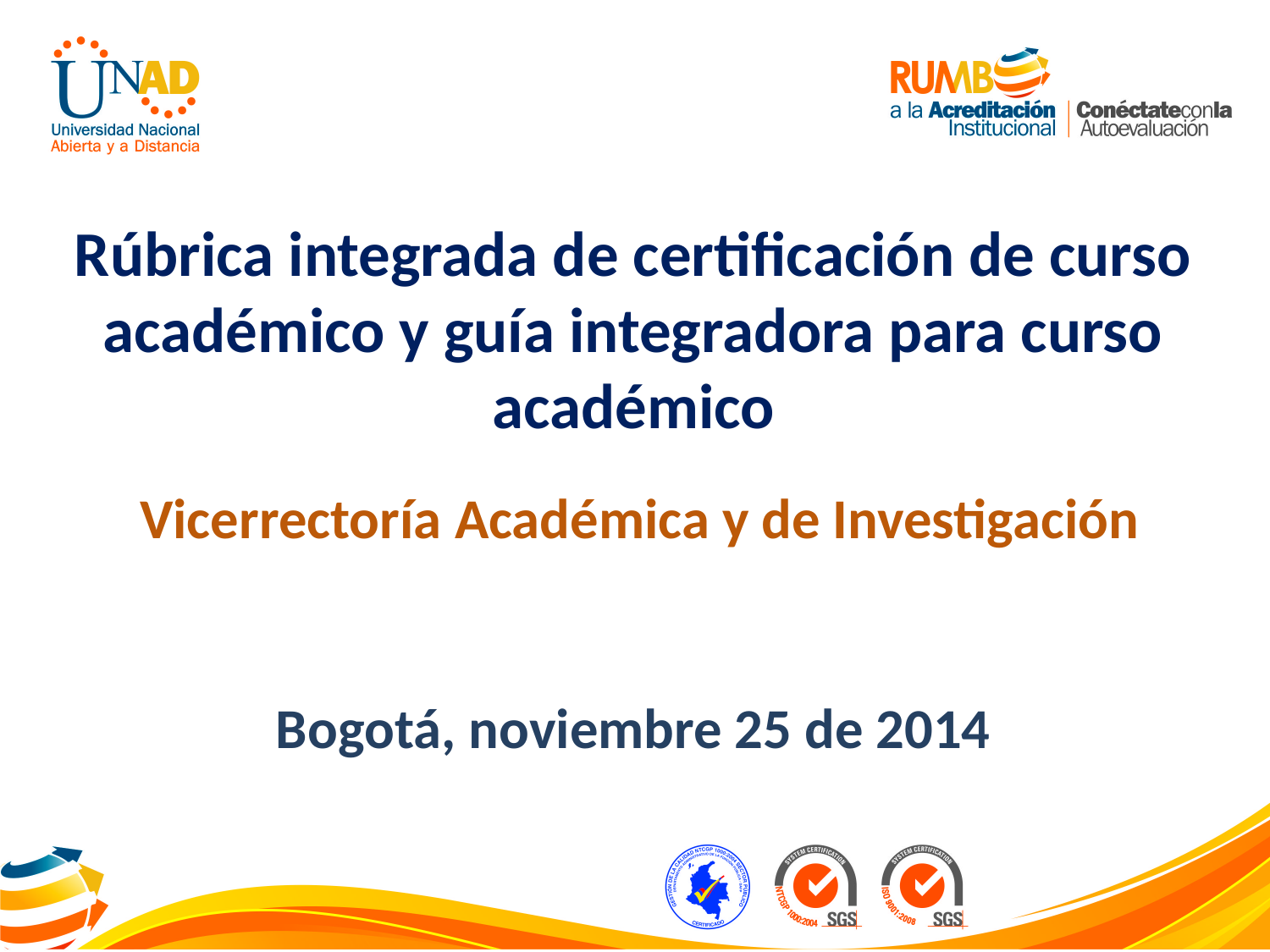

Rúbrica integrada de certificación de curso académico y guía integradora para curso académico
Vicerrectoría Académica y de Investigación

Bogotá, noviembre 25 de 2014